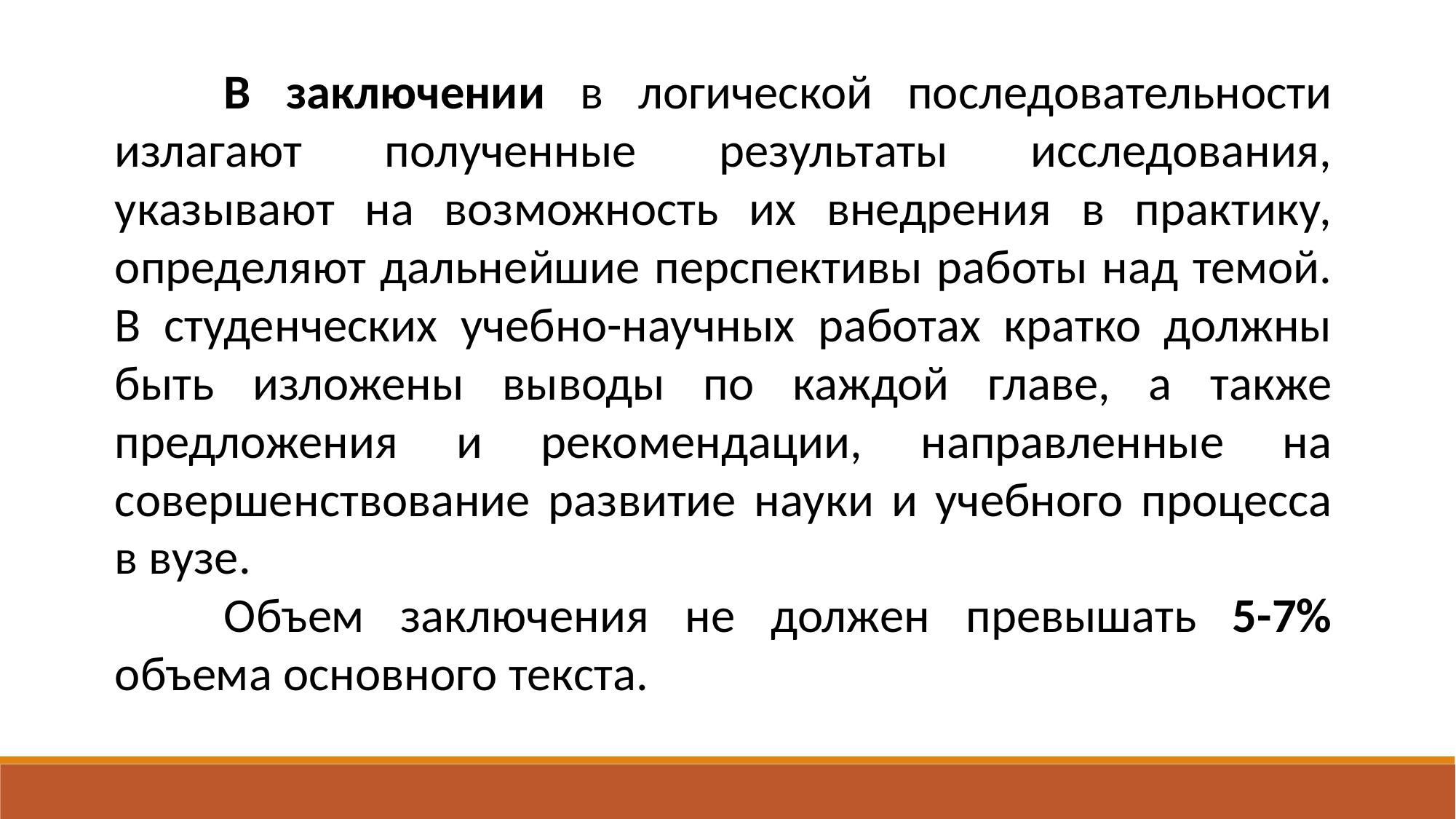

В заключении в логической последовательности излагают полученные результаты исследования, указывают на возможность их внедрения в практику, определяют дальнейшие перспективы работы над темой. В студенческих учебно-научных работах кратко должны быть изложены выводы по каждой главе, а также предложения и рекомендации, направленные на совершенствование развитие науки и учебного процесса в вузе.
	Объем заключения не должен превышать 5-7% объема основного текста.